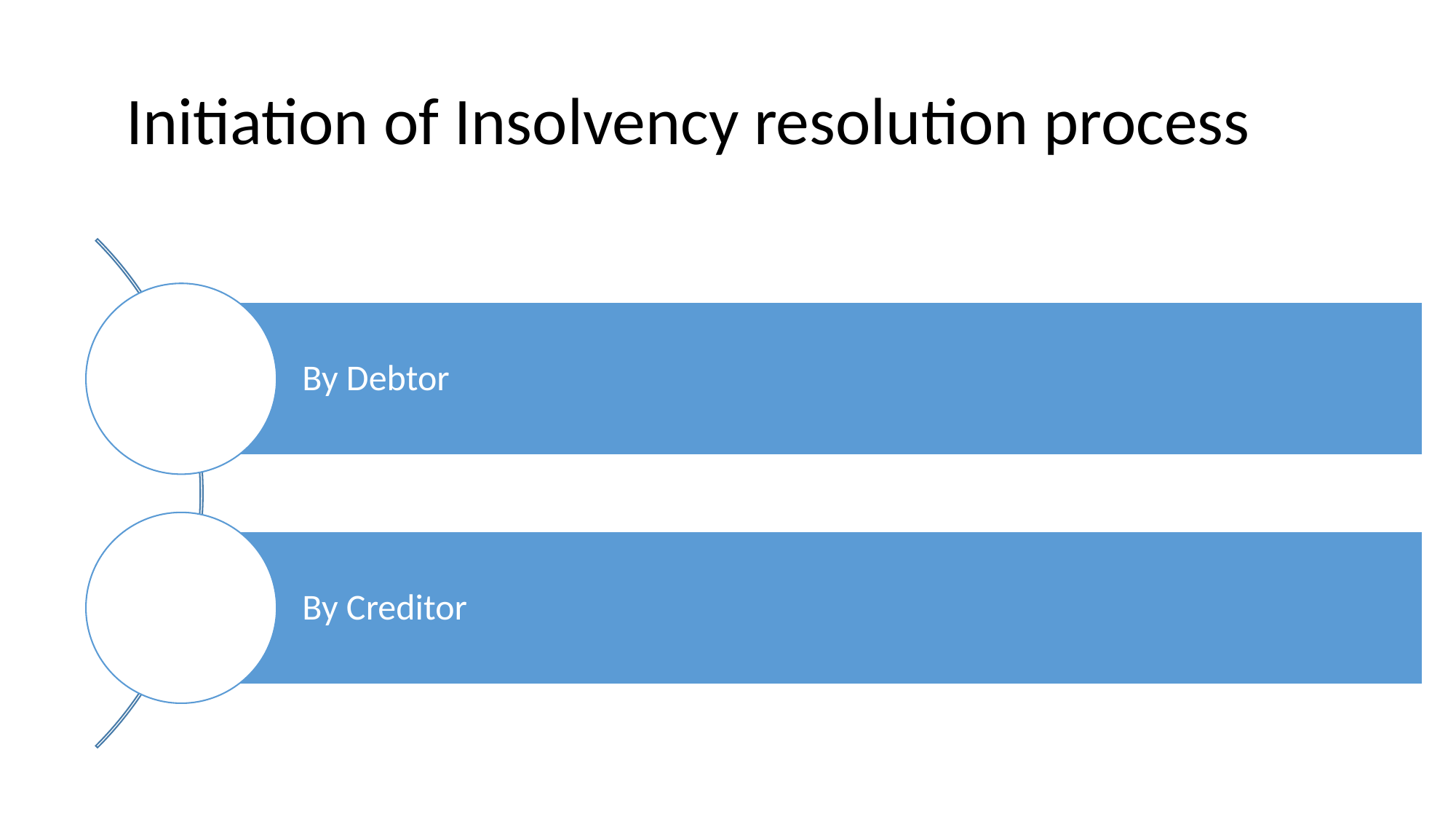

# Initiation of Insolvency resolution process
By Debtor
By Creditor